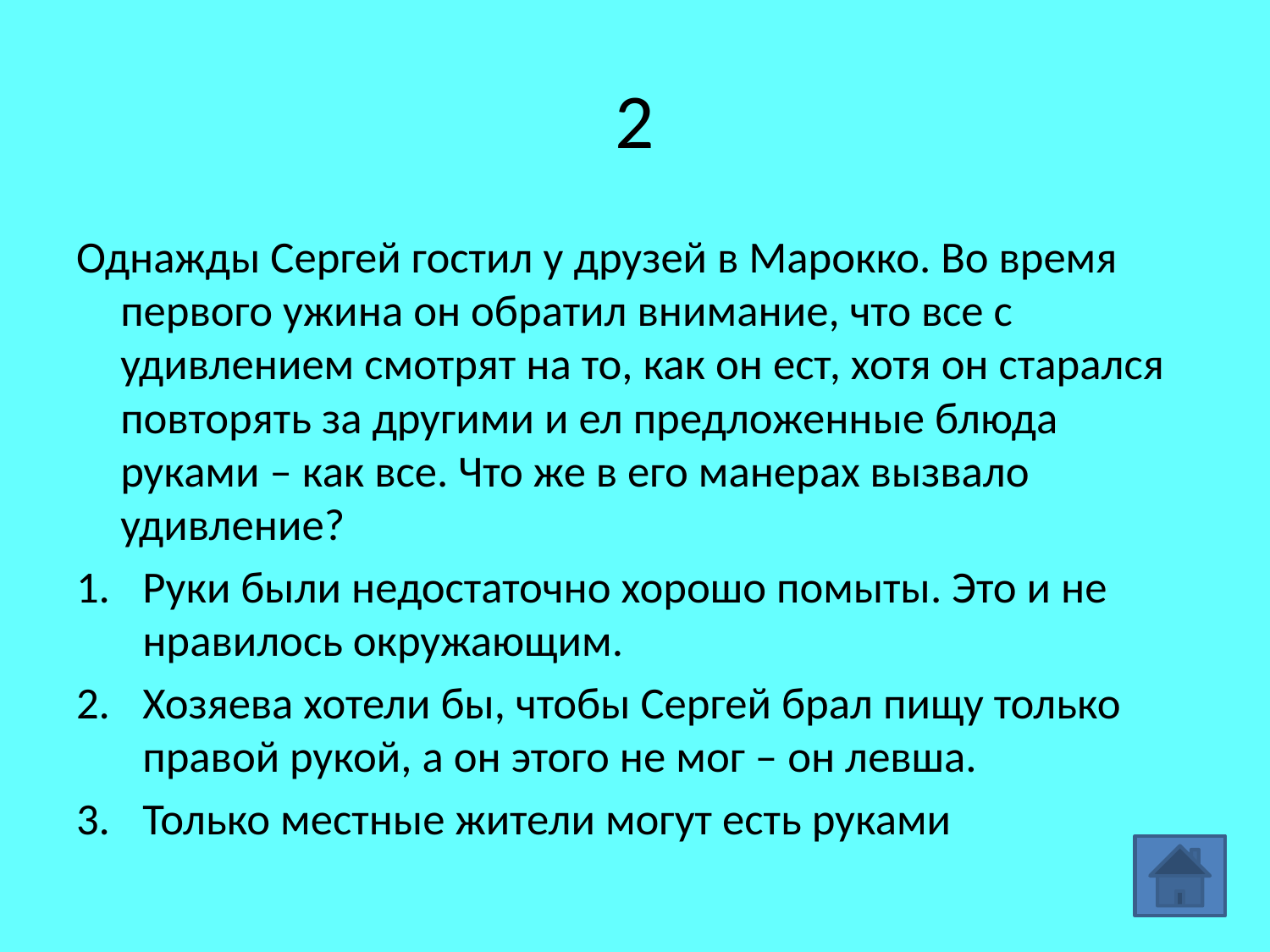

# 2
Однажды Сергей гостил у друзей в Марокко. Во время первого ужина он обратил внимание, что все с удивлением смотрят на то, как он ест, хотя он старался повторять за другими и ел предложенные блюда руками – как все. Что же в его манерах вызвало удивление?
Руки были недостаточно хорошо помыты. Это и не нравилось окружающим.
Хозяева хотели бы, чтобы Сергей брал пищу только правой рукой, а он этого не мог – он левша.
Только местные жители могут есть руками